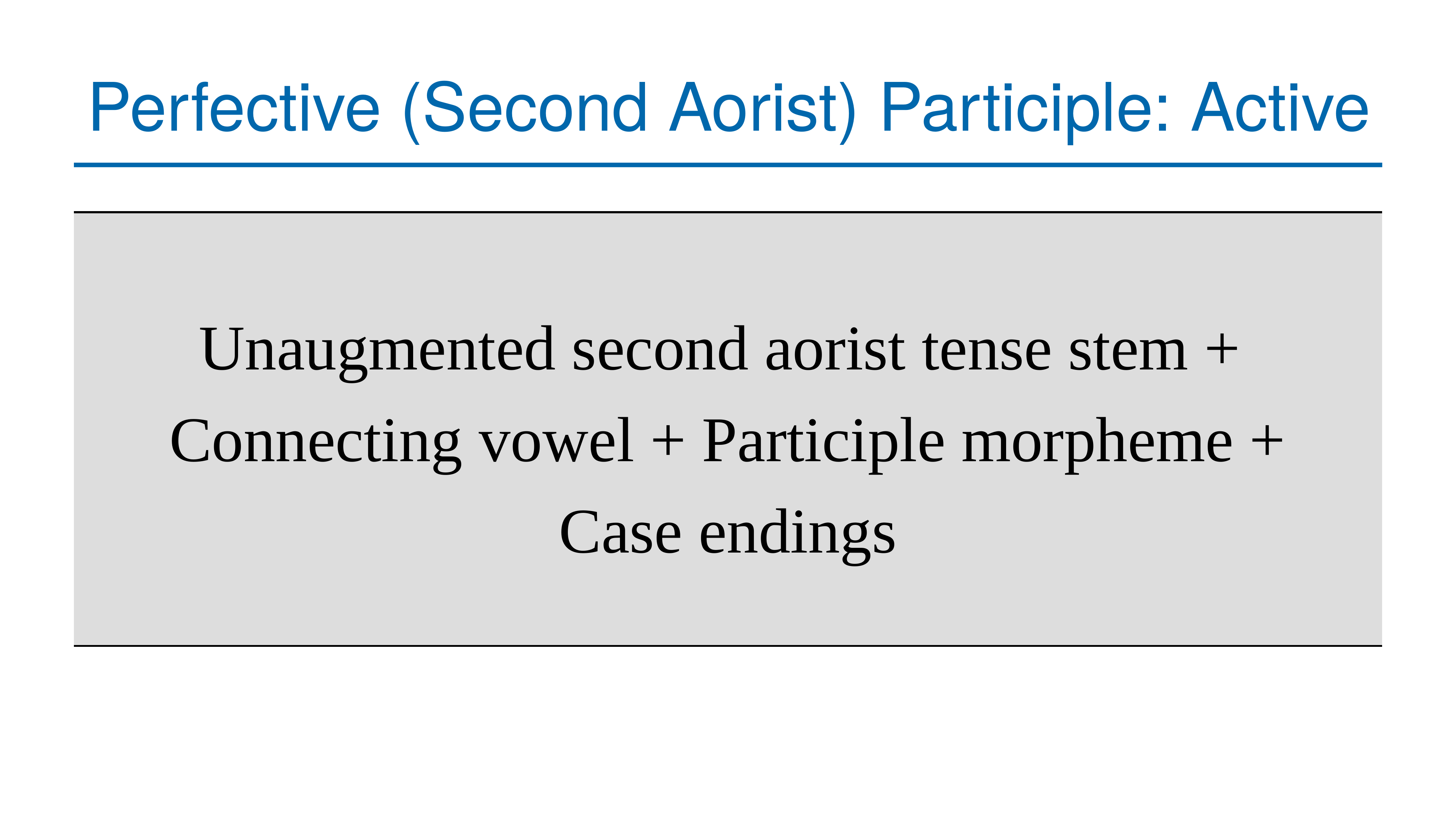

# Perfective (Second Aorist) Participle: Active
| Unaugmented second aorist tense stem +  Connecting vowel +  Participle morpheme + Case endings |
| --- |